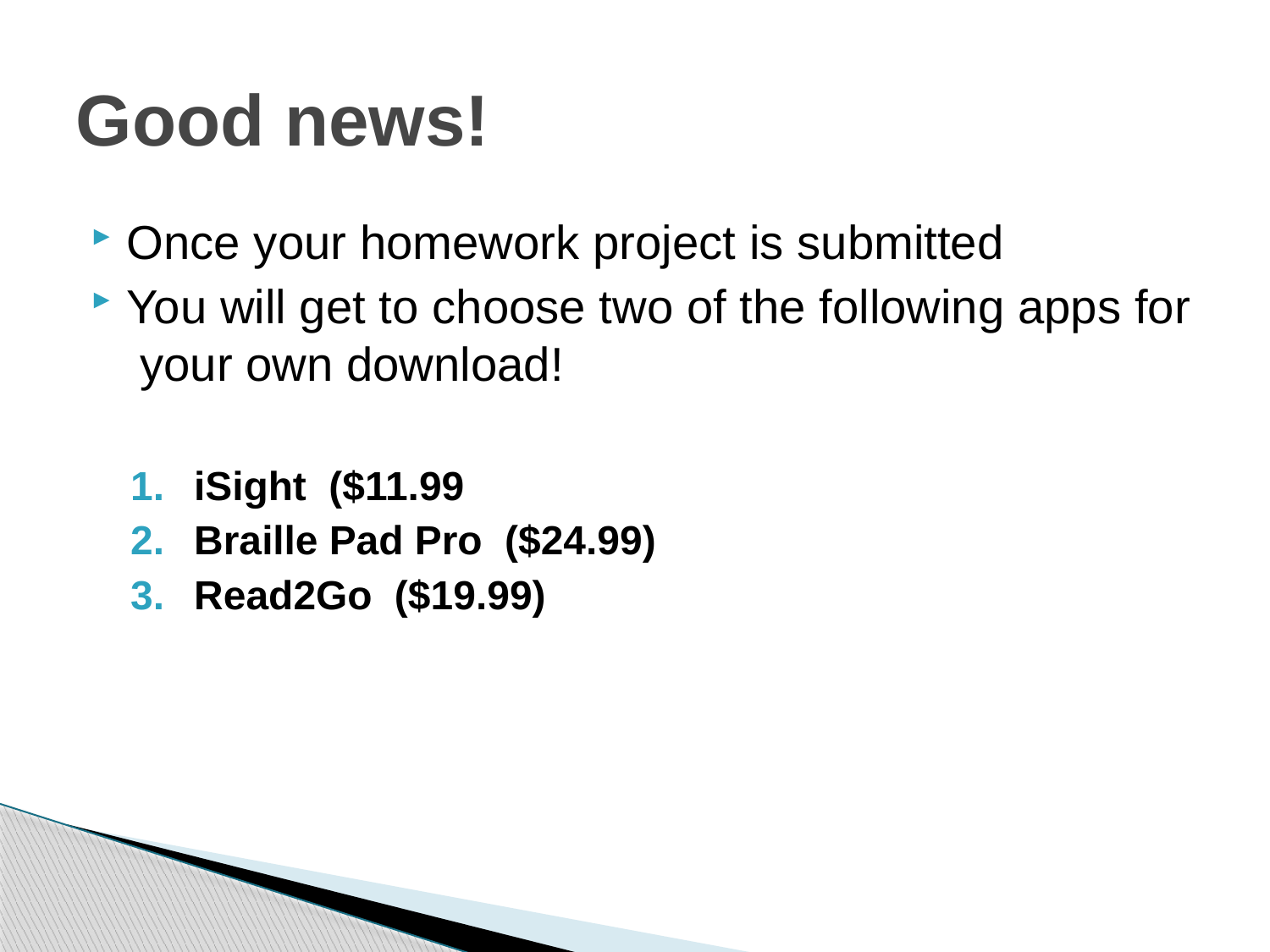

# Good news!
Once your homework project is submitted
You will get to choose two of the following apps for  your own download!

iSight  ($11.99
Braille Pad Pro  ($24.99)
Read2Go  ($19.99)